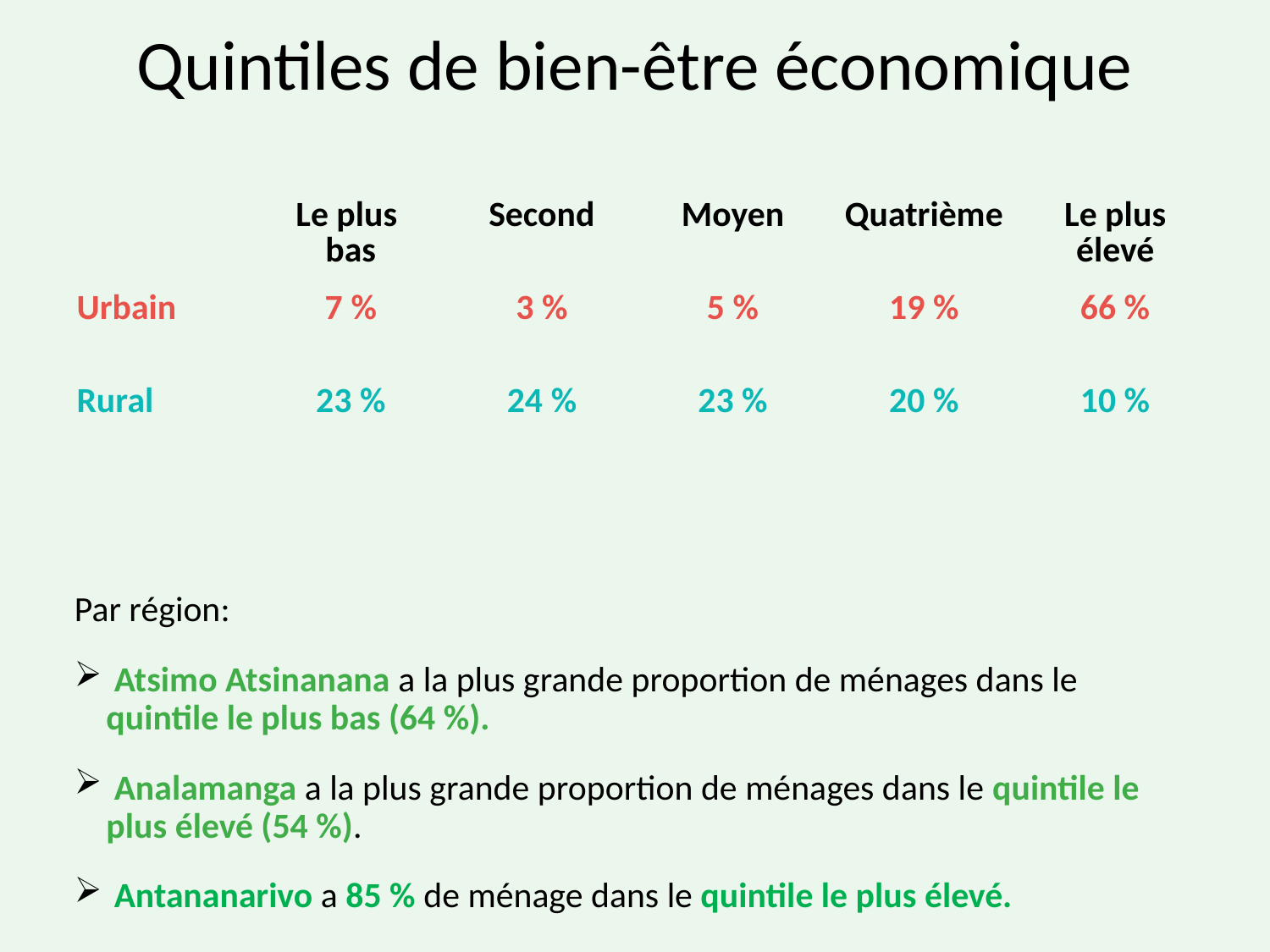

# Quintiles de bien-être économique
|  | Le plus bas | Second | Moyen | Quatrième | Le plus élevé |
| --- | --- | --- | --- | --- | --- |
| Urbain | 7 % | 3 % | 5 % | 19 % | 66 % |
| Rural | 23 % | 24 % | 23 % | 20 % | 10 % |
Par région:
 Atsimo Atsinanana a la plus grande proportion de ménages dans le quintile le plus bas (64 %).
 Analamanga a la plus grande proportion de ménages dans le quintile le plus élevé (54 %).
 Antananarivo a 85 % de ménage dans le quintile le plus élevé.